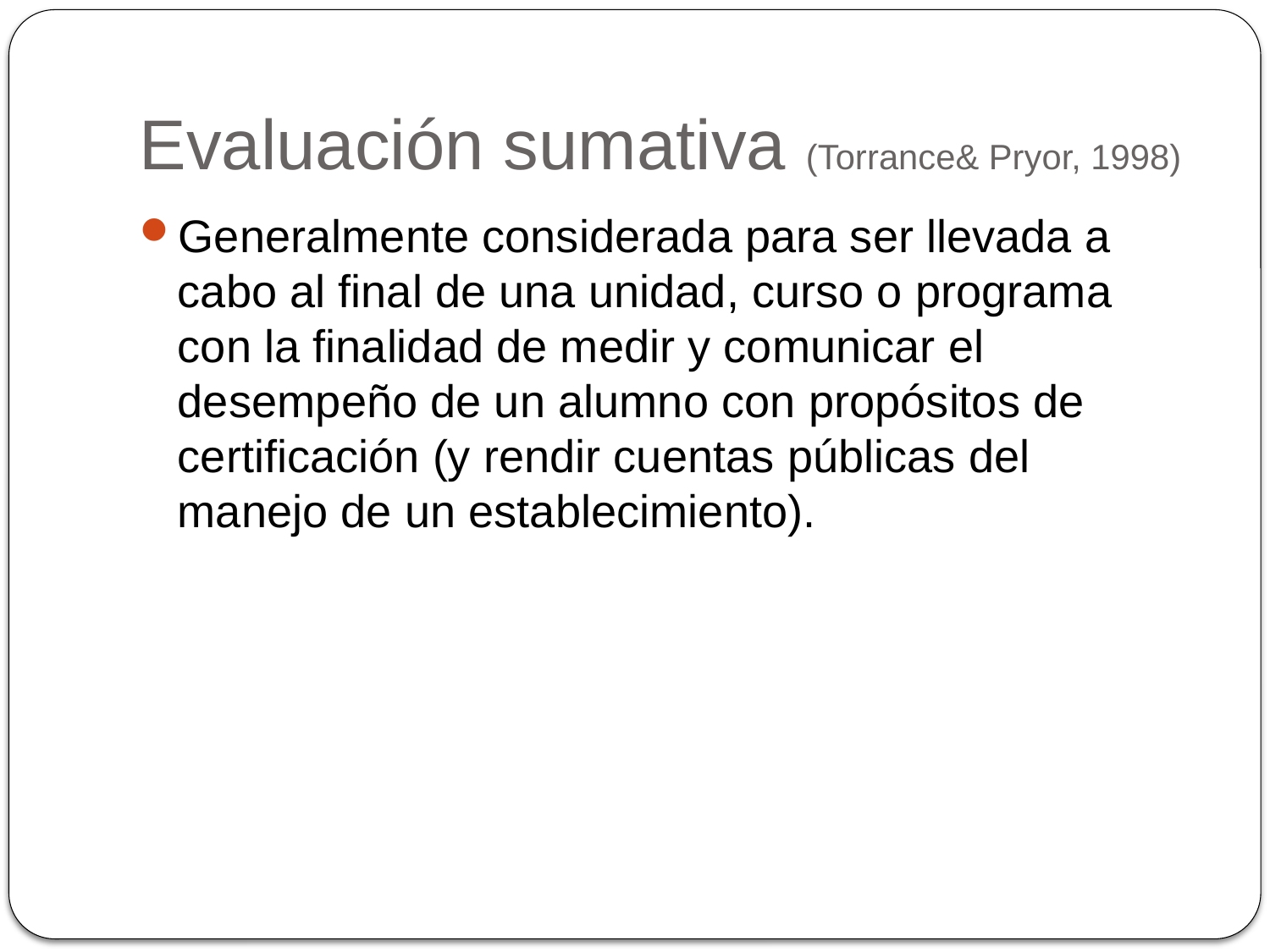

# Evaluación sumativa (Torrance& Pryor, 1998)
Generalmente considerada para ser llevada a cabo al final de una unidad, curso o programa con la finalidad de medir y comunicar el desempeño de un alumno con propósitos de certificación (y rendir cuentas públicas del manejo de un establecimiento).